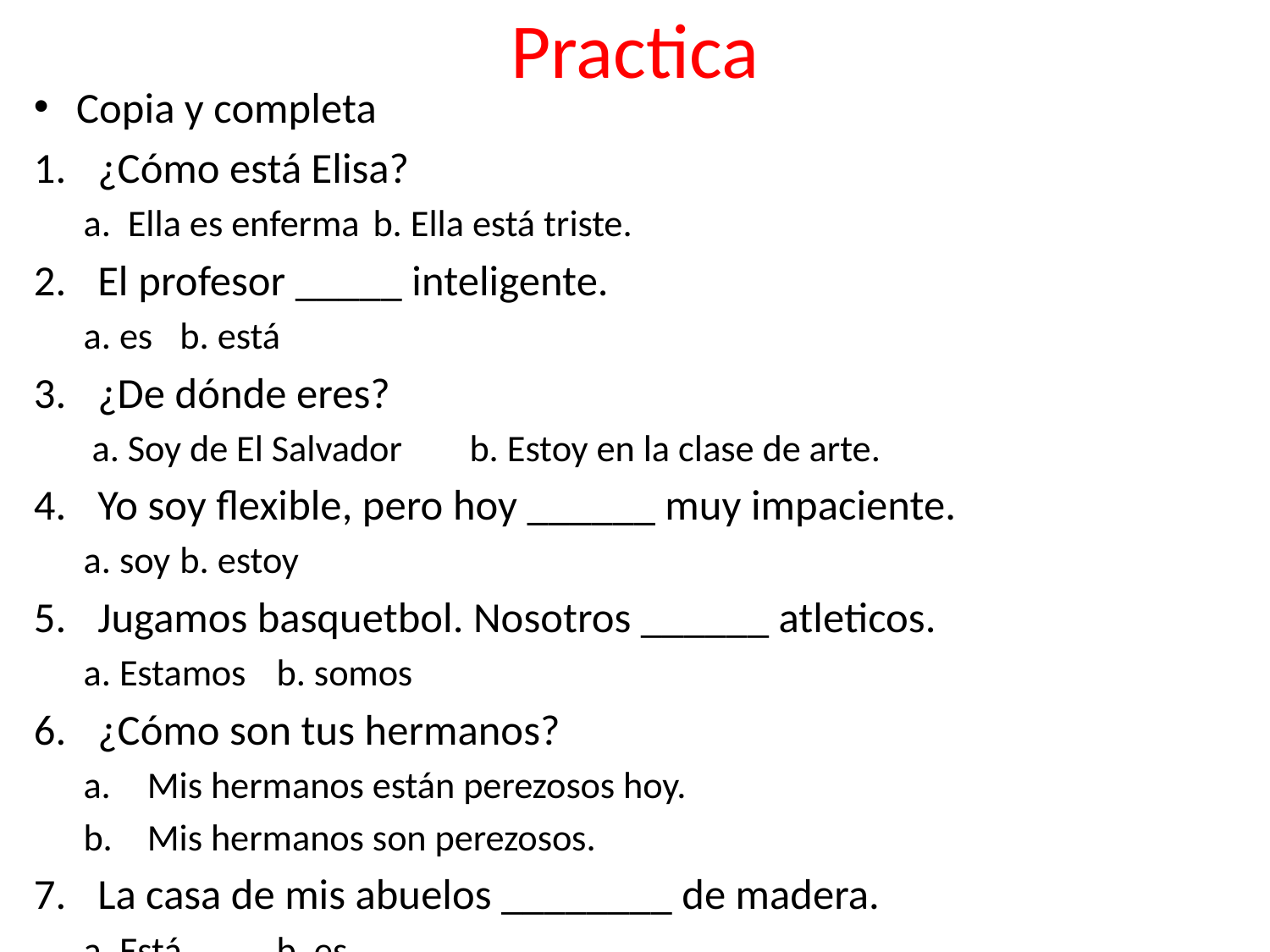

# Practica
Copia y completa
¿Cómo está Elisa?
		a.  Ella es enferma	b. Ella está triste.
El profesor _____ inteligente.
		a. es			b. está
¿De dónde eres?
 a. Soy de El Salvador		b. Estoy en la clase de arte.
Yo soy flexible, pero hoy ______ muy impaciente.
		a. soy 			b. estoy
Jugamos basquetbol. Nosotros ______ atleticos.
		a. Estamos		b. somos
¿Cómo son tus hermanos?
Mis hermanos están perezosos hoy.
Mis hermanos son perezosos.
La casa de mis abuelos ________ de madera.
		a. Está			b. es